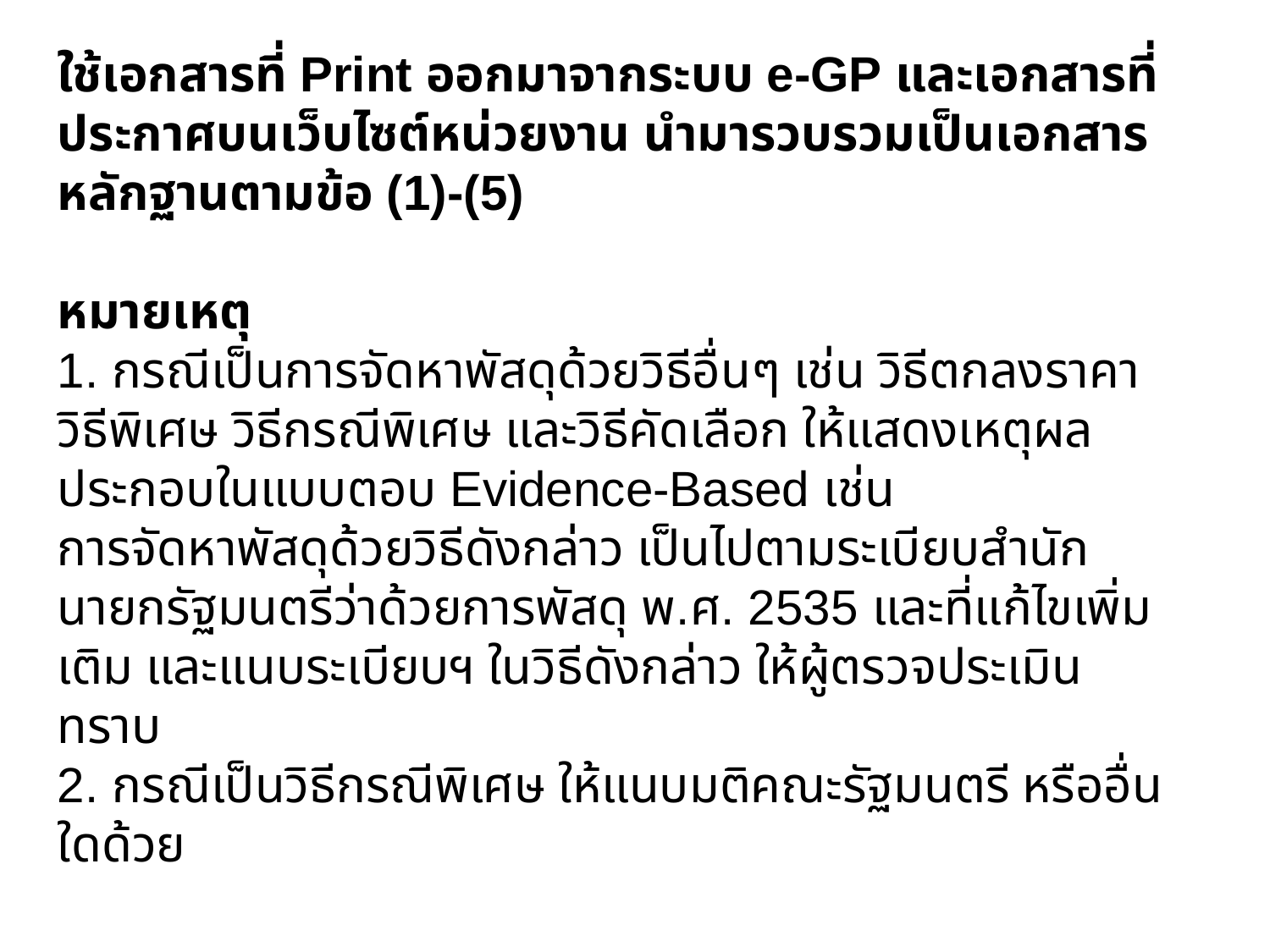

ใช้เอกสารที่ Print ออกมาจากระบบ e-GP และเอกสารที่ประกาศบนเว็บไซต์หน่วยงาน นำมารวบรวมเป็นเอกสารหลักฐานตามข้อ (1)-(5)

หมายเหตุ
1. กรณีเป็นการจัดหาพัสดุด้วยวิธีอื่นๆ เช่น วิธีตกลงราคา วิธีพิเศษ วิธีกรณีพิเศษ และวิธีคัดเลือก ให้แสดงเหตุผลประกอบในแบบตอบ Evidence-Based เช่น
การจัดหาพัสดุด้วยวิธีดังกล่าว เป็นไปตามระเบียบสำนักนายกรัฐมนตรีว่าด้วยการพัสดุ พ.ศ. 2535 และที่แก้ไขเพิ่มเติม และแนบระเบียบฯ ในวิธีดังกล่าว ให้ผู้ตรวจประเมินทราบ
2. กรณีเป็นวิธีกรณีพิเศษ ให้แนบมติคณะรัฐมนตรี หรืออื่นใดด้วย